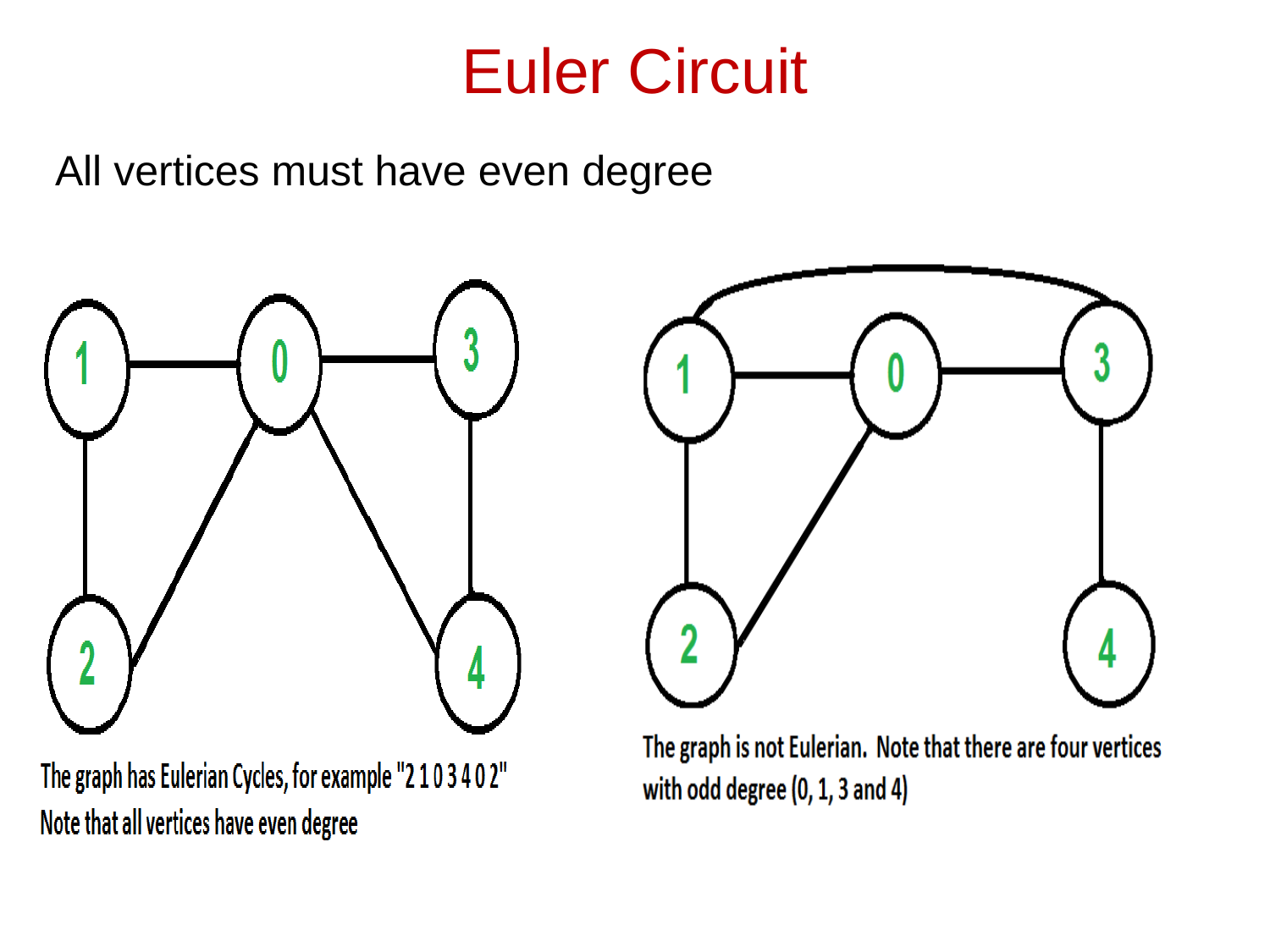

Euler Circuit
All
vertices
must
have
even
degree